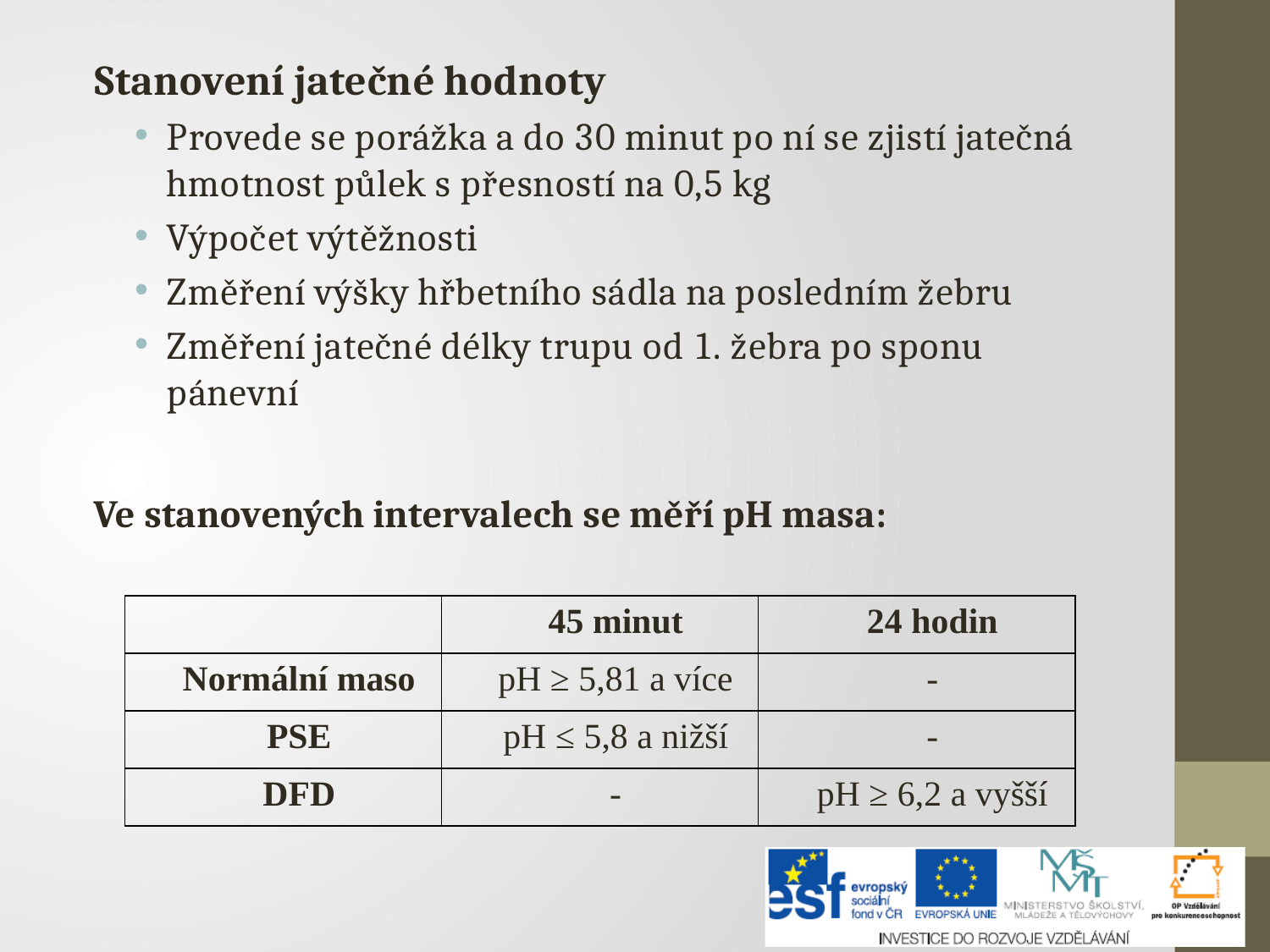

Stanovení jatečné hodnoty
Provede se porážka a do 30 minut po ní se zjistí jatečná hmotnost půlek s přesností na 0,5 kg
Výpočet výtěžnosti
Změření výšky hřbetního sádla na posledním žebru
Změření jatečné délky trupu od 1. žebra po sponu pánevní

Ve stanovených intervalech se měří pH masa:

|  | 45 minut | 24 hodin |
| --- | --- | --- |
| Normální maso | pH ≥ 5,81 a více | - |
| PSE | pH ≤ 5,8 a nižší | - |
| DFD | - | pH ≥ 6,2 a vyšší |